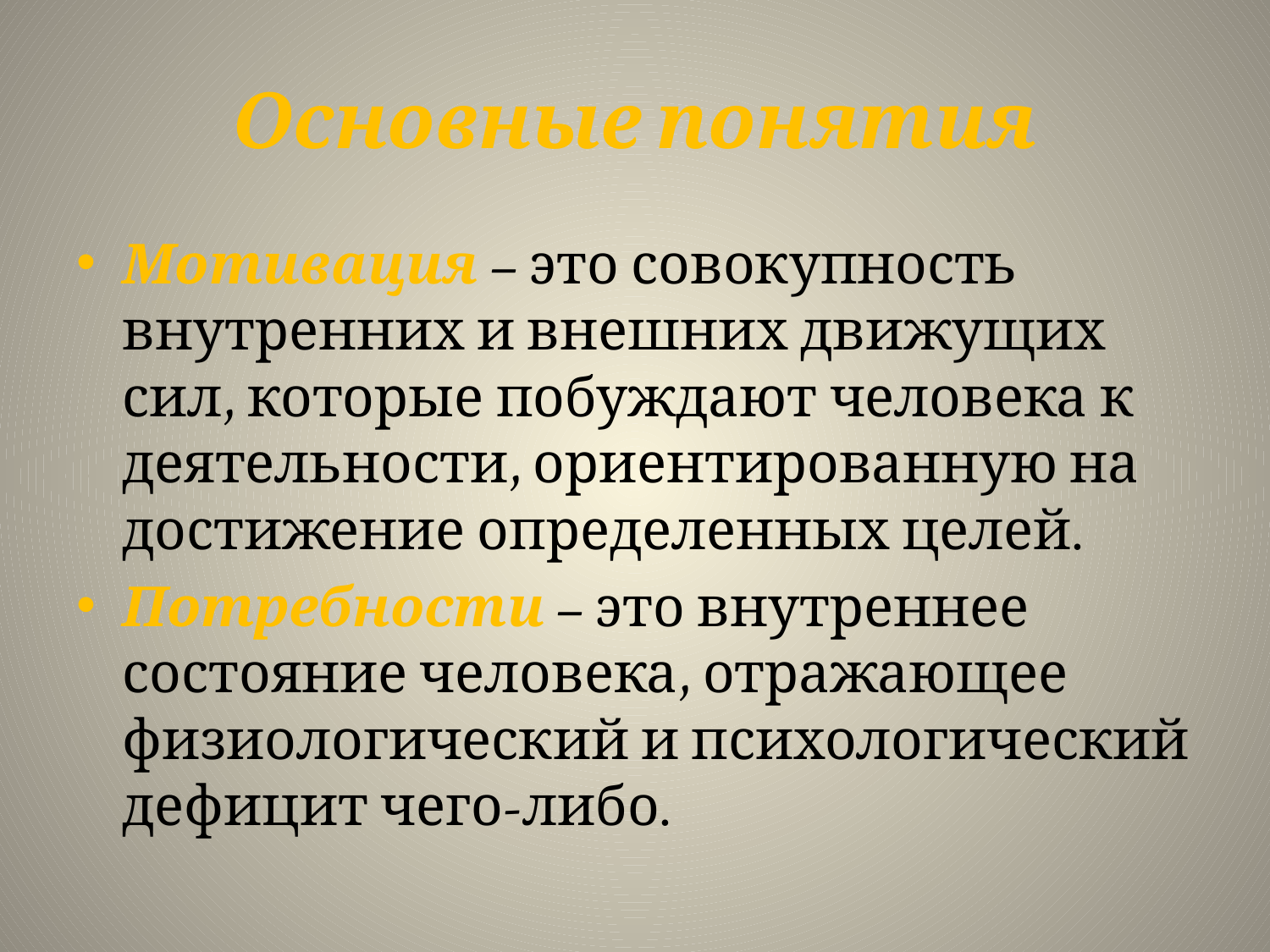

# Основные понятия
Мотивация – это совокупность внутренних и внешних движущих сил, которые побуждают человека к деятельности, ориентированную на достижение определенных целей.
Потребности – это внутреннее состояние человека, отражающее физиологический и психологический дефицит чего-либо.